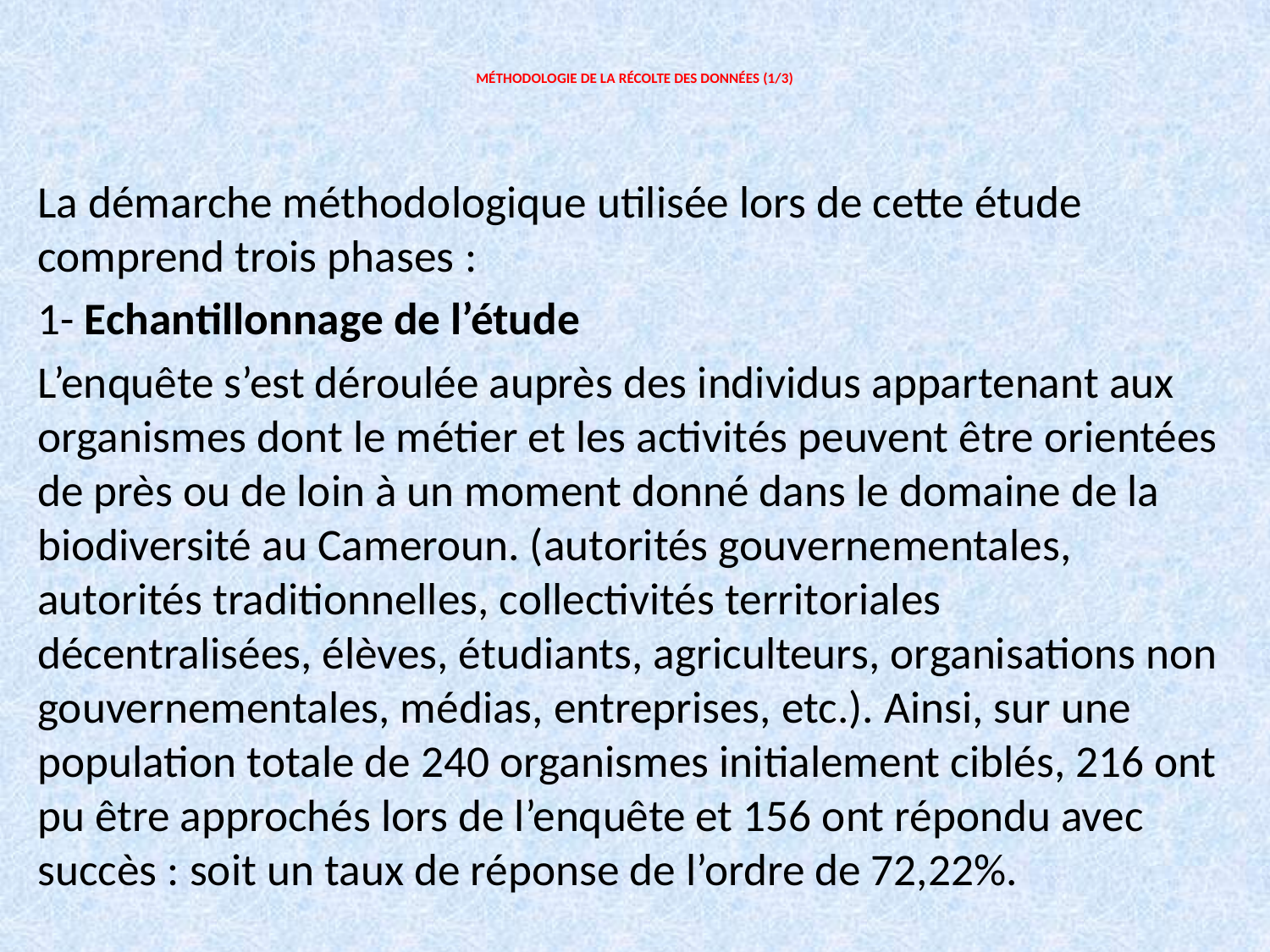

# MÉTHODOLOGIE DE LA RÉCOLTE DES DONNÉES (1/3)
La démarche méthodologique utilisée lors de cette étude comprend trois phases :
1- Echantillonnage de l’étude
L’enquête s’est déroulée auprès des individus appartenant aux organismes dont le métier et les activités peuvent être orientées de près ou de loin à un moment donné dans le domaine de la biodiversité au Cameroun. (autorités gouvernementales, autorités traditionnelles, collectivités territoriales décentralisées, élèves, étudiants, agriculteurs, organisations non gouvernementales, médias, entreprises, etc.). Ainsi, sur une population totale de 240 organismes initialement ciblés, 216 ont pu être approchés lors de l’enquête et 156 ont répondu avec succès : soit un taux de réponse de l’ordre de 72,22%.